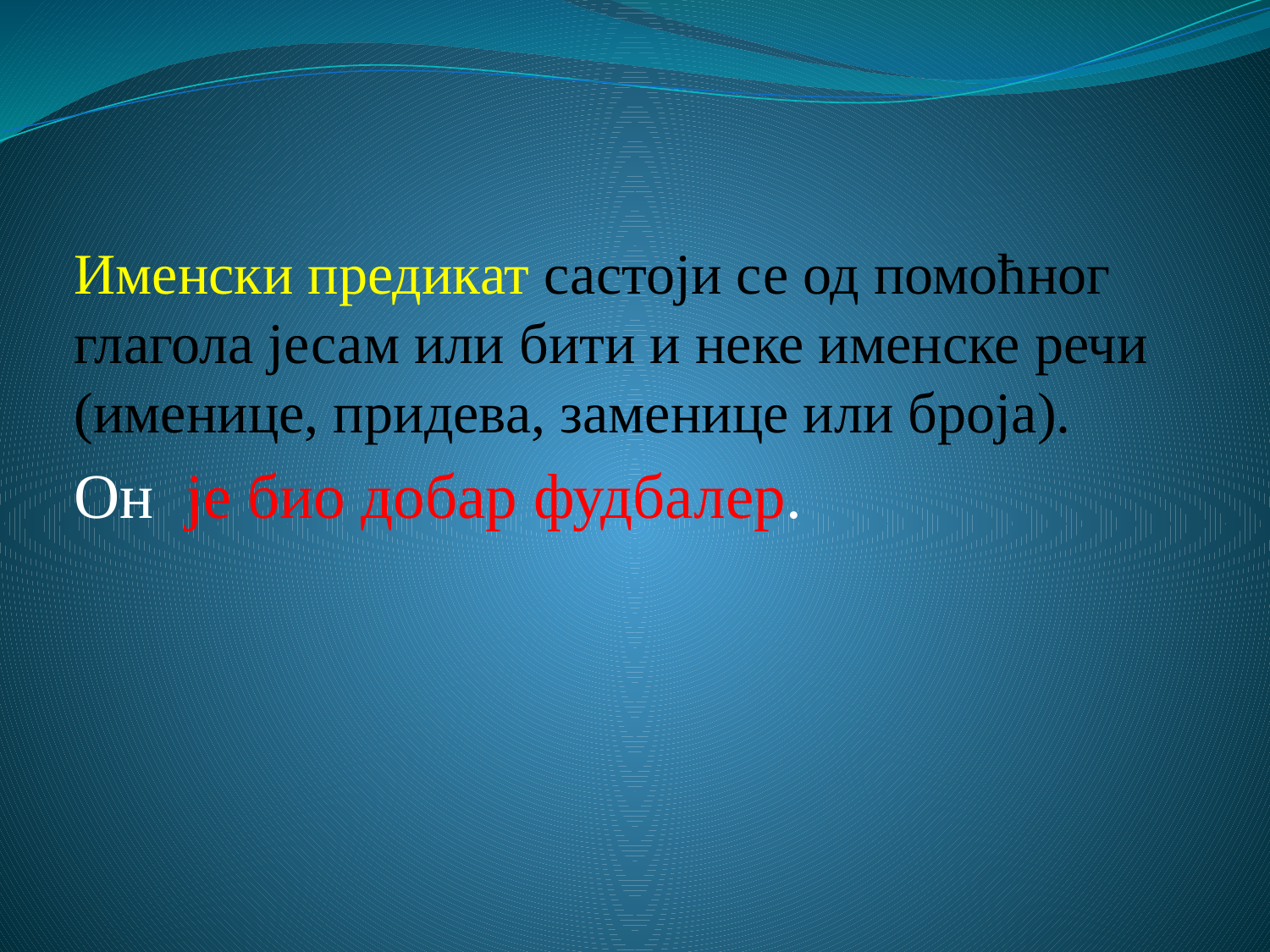

# Именски предикат састоји се од помоћног глагола јесам или бити и неке именске речи (именице, придева, заменице или броја).
Он  је био добар фудбалер.